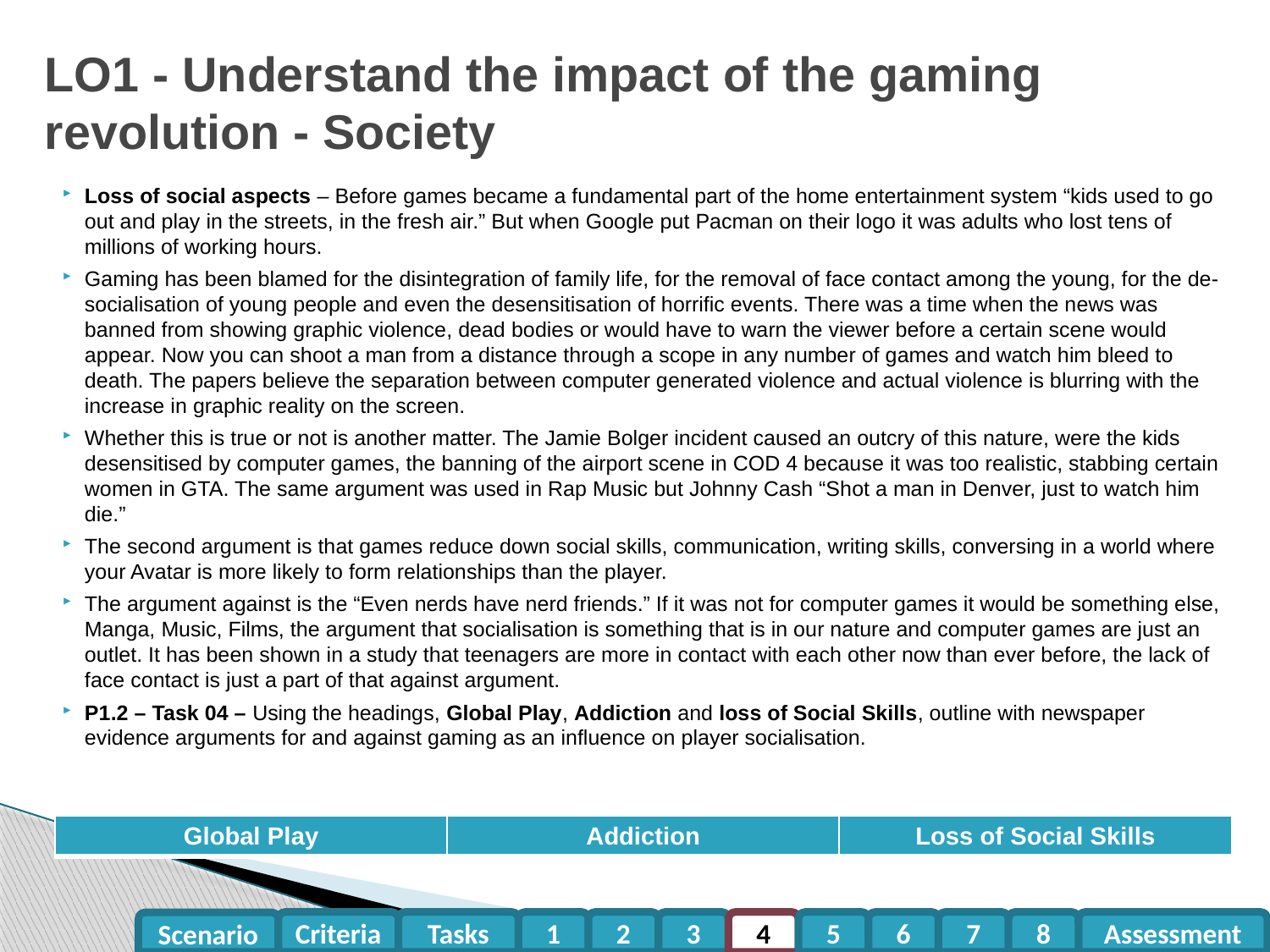

# LO1 - Understand the impact of the gaming revolution - Society
Loss of social aspects – Before games became a fundamental part of the home entertainment system “kids used to go out and play in the streets, in the fresh air.” But when Google put Pacman on their logo it was adults who lost tens of millions of working hours.
Gaming has been blamed for the disintegration of family life, for the removal of face contact among the young, for the de-socialisation of young people and even the desensitisation of horrific events. There was a time when the news was banned from showing graphic violence, dead bodies or would have to warn the viewer before a certain scene would appear. Now you can shoot a man from a distance through a scope in any number of games and watch him bleed to death. The papers believe the separation between computer generated violence and actual violence is blurring with the increase in graphic reality on the screen.
Whether this is true or not is another matter. The Jamie Bolger incident caused an outcry of this nature, were the kids desensitised by computer games, the banning of the airport scene in COD 4 because it was too realistic, stabbing certain women in GTA. The same argument was used in Rap Music but Johnny Cash “Shot a man in Denver, just to watch him die.”
The second argument is that games reduce down social skills, communication, writing skills, conversing in a world where your Avatar is more likely to form relationships than the player.
The argument against is the “Even nerds have nerd friends.” If it was not for computer games it would be something else, Manga, Music, Films, the argument that socialisation is something that is in our nature and computer games are just an outlet. It has been shown in a study that teenagers are more in contact with each other now than ever before, the lack of face contact is just a part of that against argument.
P1.2 – Task 04 – Using the headings, Global Play, Addiction and loss of Social Skills, outline with newspaper evidence arguments for and against gaming as an influence on player socialisation.
| Global Play | Addiction | Loss of Social Skills |
| --- | --- | --- |
Criteria
Tasks
1
2
3
4
5
6
7
8
Assessment
Scenario